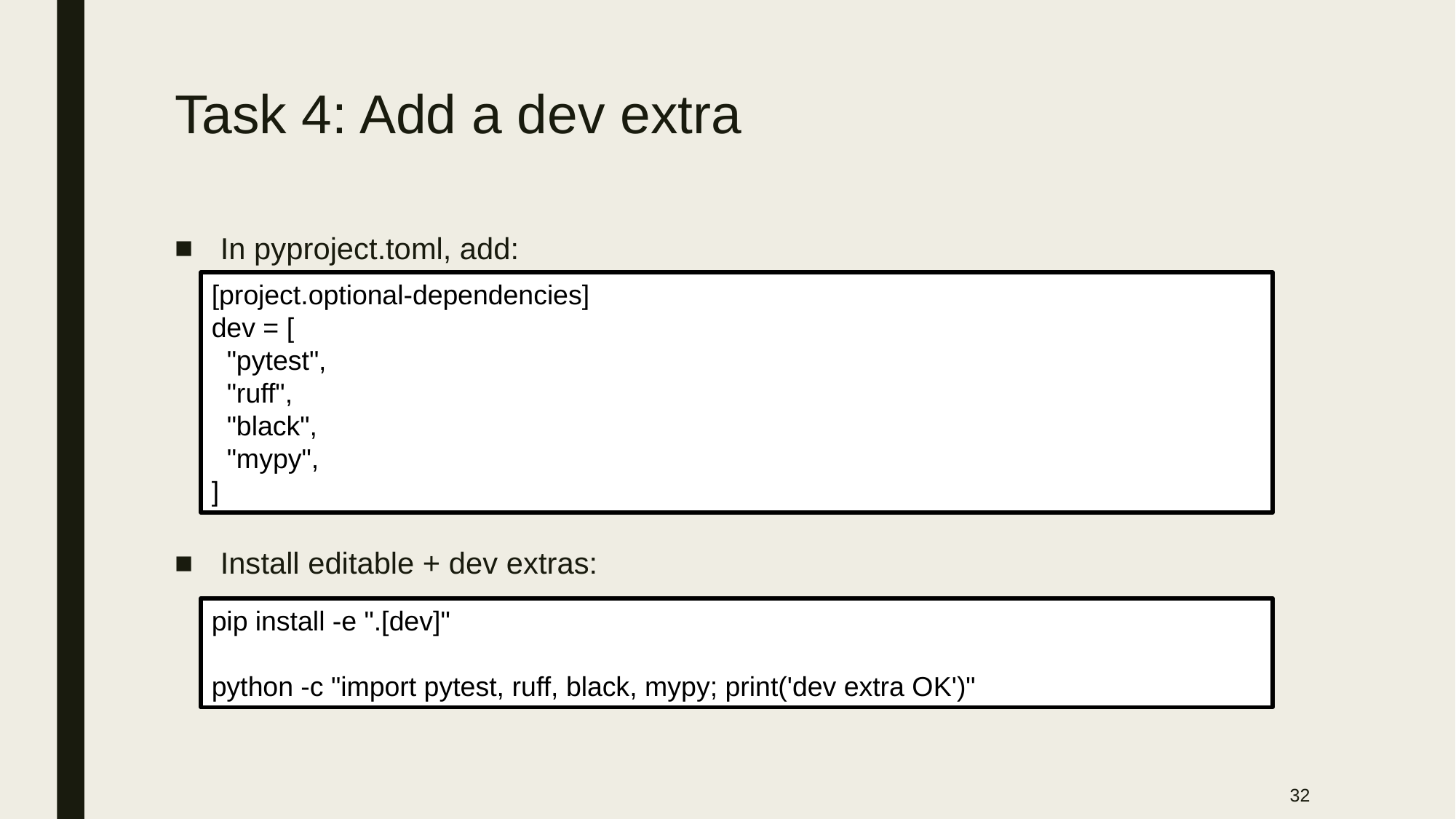

# Task 4: Add a dev extra
In pyproject.toml, add:

Install editable + dev extras:
[project.optional-dependencies]
dev = [
  "pytest",
  "ruff",
  "black",
  "mypy",
]
pip install -e ".[dev]"

python -c "import pytest, ruff, black, mypy; print('dev extra OK')"
32